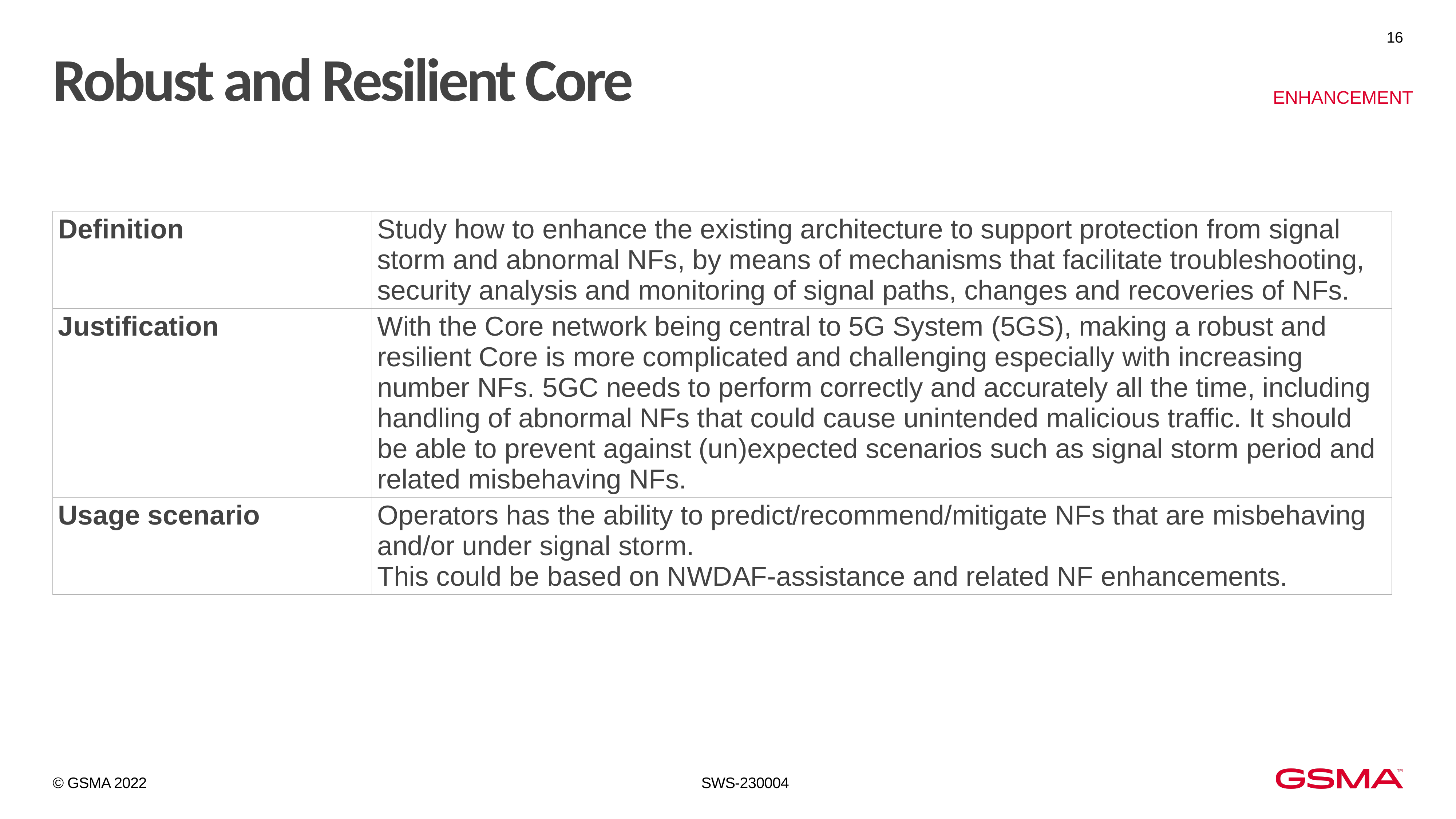

16
# Robust and Resilient Core
ENHANCEMENT
| Definition | Study how to enhance the existing architecture to support protection from signal storm and abnormal NFs, by means of mechanisms that facilitate troubleshooting, security analysis and monitoring of signal paths, changes and recoveries of NFs. |
| --- | --- |
| Justification | With the Core network being central to 5G System (5GS), making a robust and resilient Core is more complicated and challenging especially with increasing number NFs. 5GC needs to perform correctly and accurately all the time, including handling of abnormal NFs that could cause unintended malicious traffic. It should be able to prevent against (un)expected scenarios such as signal storm period and related misbehaving NFs. |
| Usage scenario | Operators has the ability to predict/recommend/mitigate NFs that are misbehaving and/or under signal storm. This could be based on NWDAF-assistance and related NF enhancements. |
© GSMA 2022